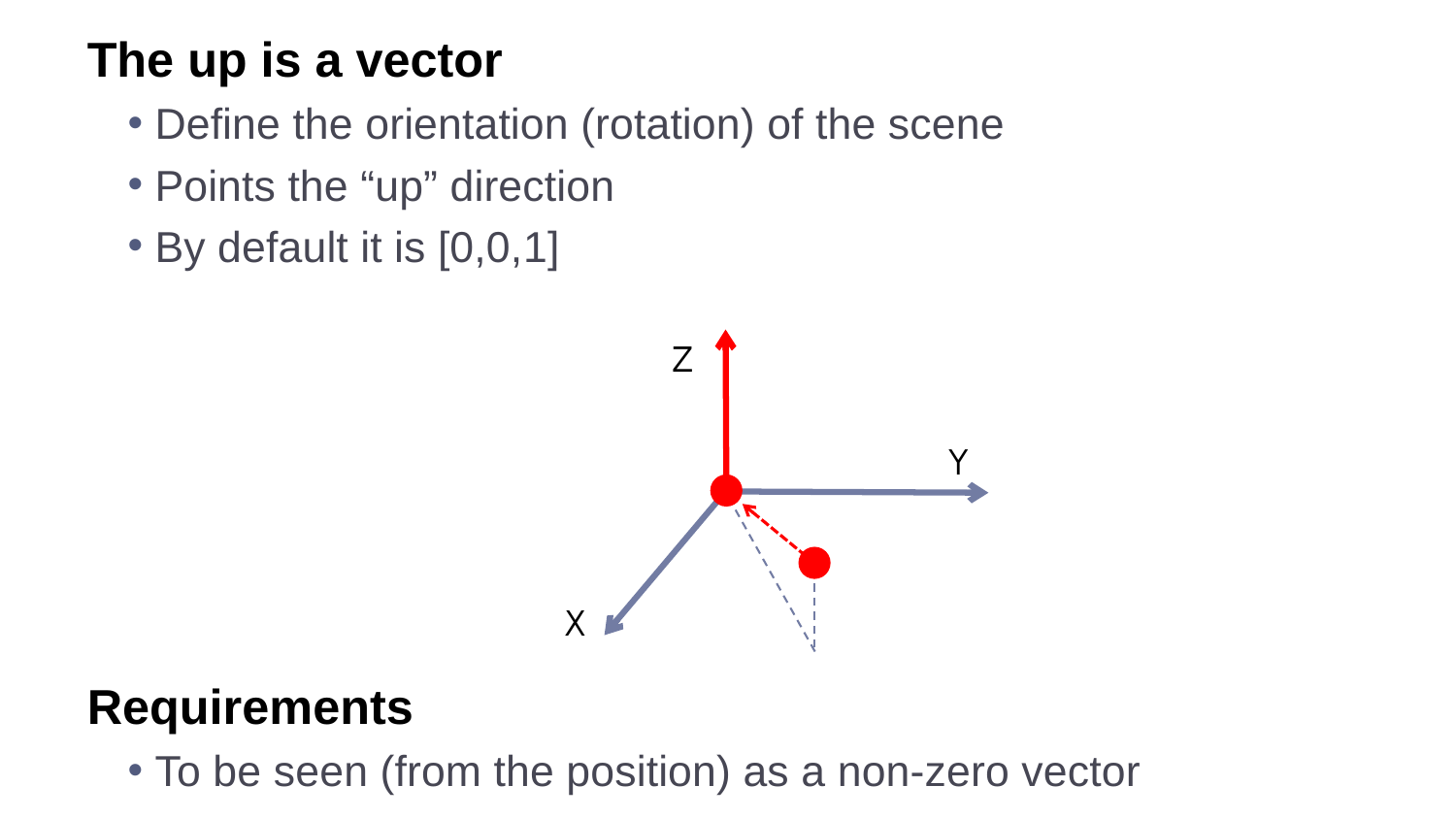

The up is a vector
Define the orientation (rotation) of the scene
Points the “up” direction
By default it is [0,0,1]

Requirements
To be seen (from the position) as a non-zero vector
Z
Y

X